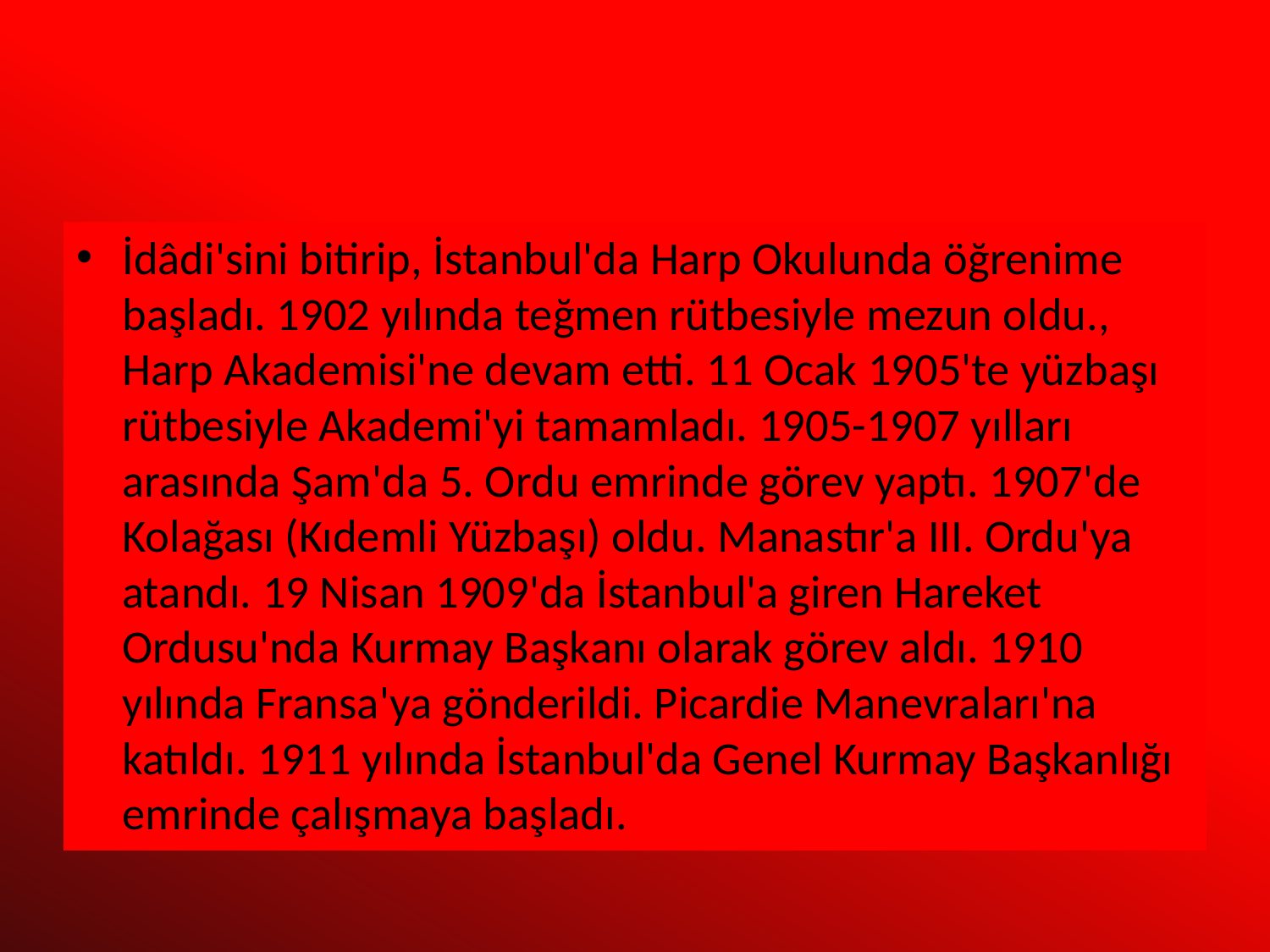

İdâdi'sini bitirip, İstanbul'da Harp Okulunda öğrenime başladı. 1902 yılında teğmen rütbesiyle mezun oldu., Harp Akademisi'ne devam etti. 11 Ocak 1905'te yüzbaşı rütbesiyle Akademi'yi tamamladı. 1905-1907 yılları arasında Şam'da 5. Ordu emrinde görev yaptı. 1907'de Kolağası (Kıdemli Yüzbaşı) oldu. Manastır'a III. Ordu'ya atandı. 19 Nisan 1909'da İstanbul'a giren Hareket Ordusu'nda Kurmay Başkanı olarak görev aldı. 1910 yılında Fransa'ya gönderildi. Picardie Manevraları'na katıldı. 1911 yılında İstanbul'da Genel Kurmay Başkanlığı emrinde çalışmaya başladı.